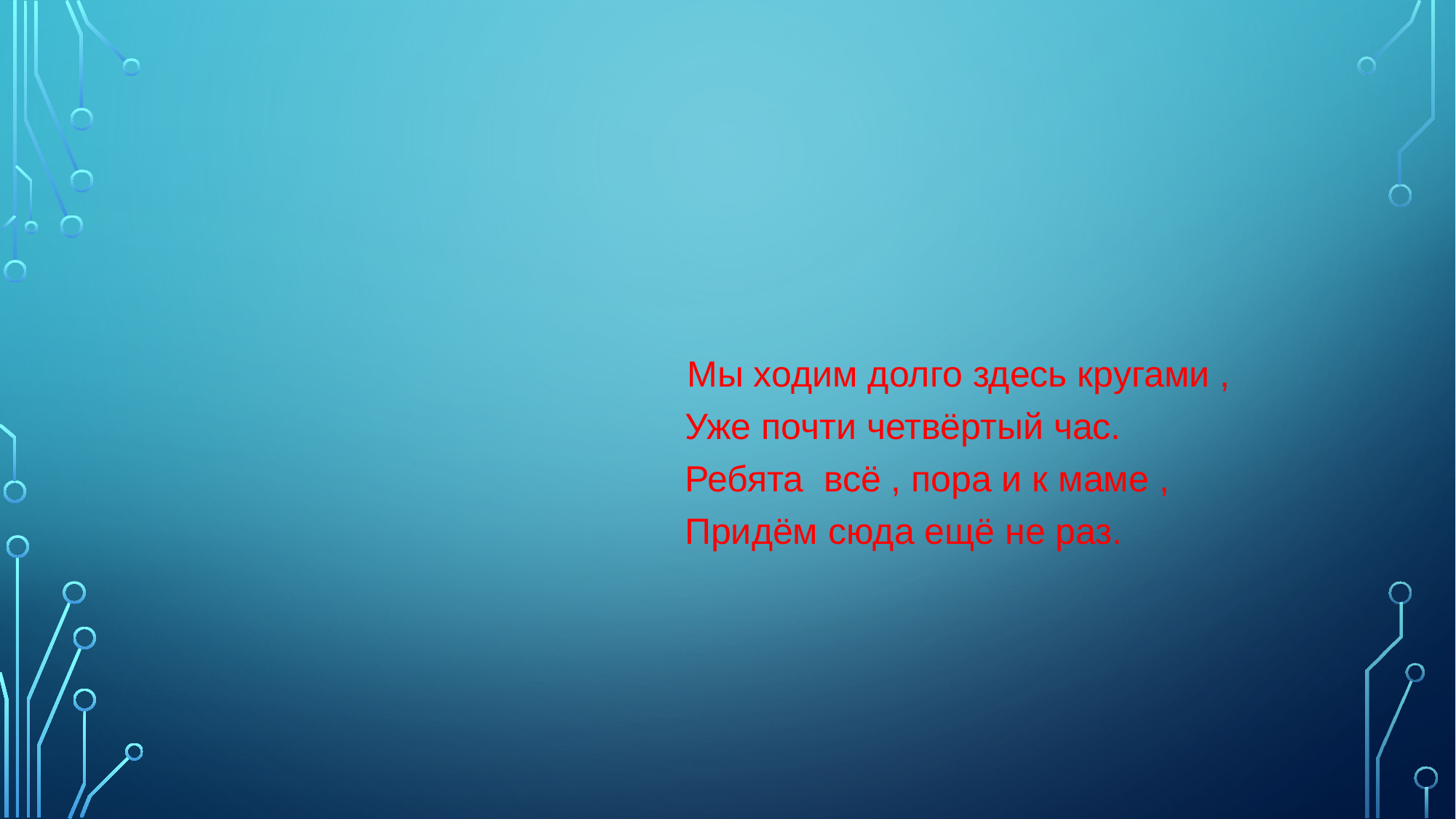

#

                                                     Мы ходим долго здесь кругами ,
                                                     Уже почти четвёртый час.
                                                     Ребята  всё , пора и к маме ,
                                                     Придём сюда ещё не раз.